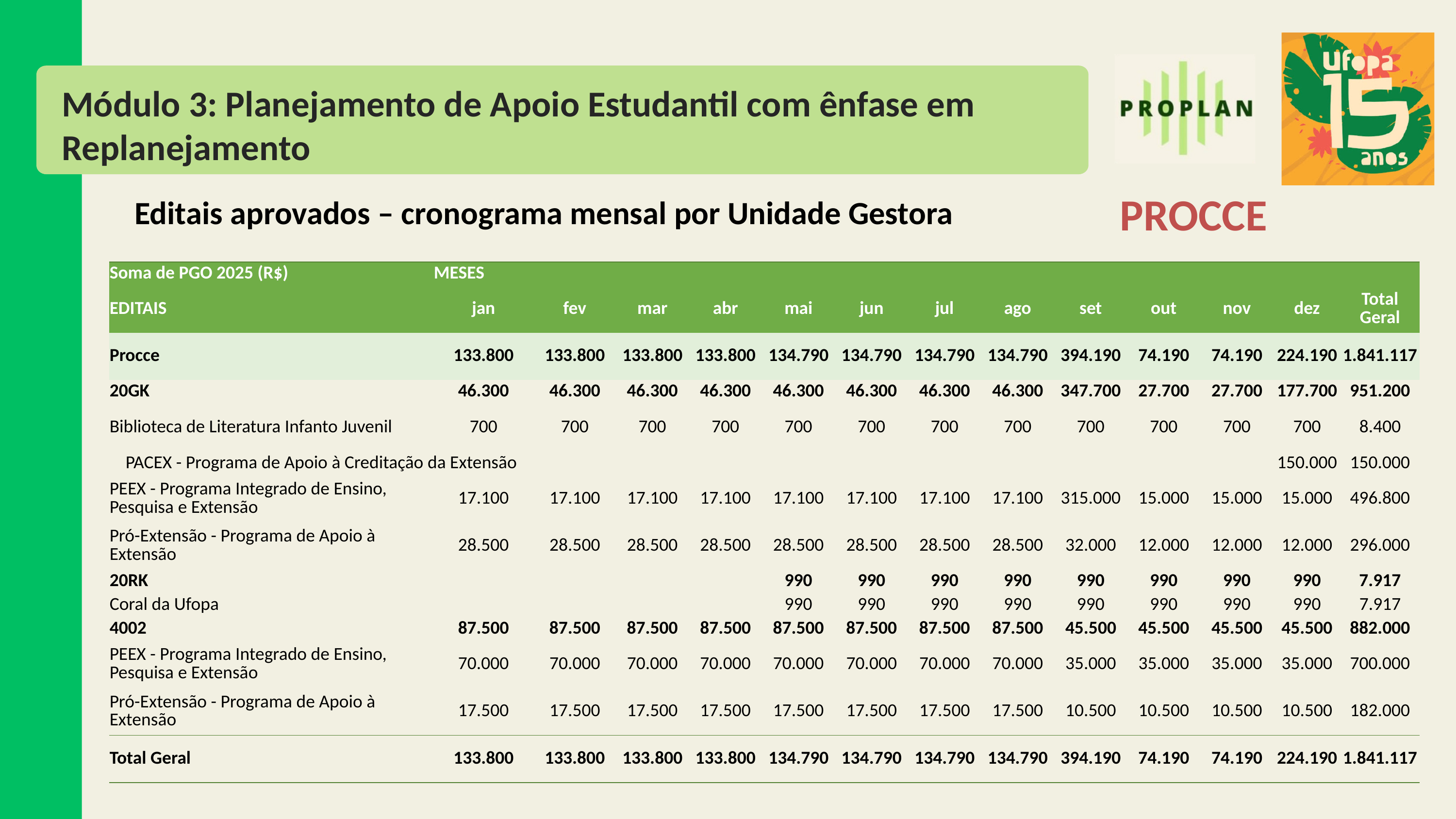

Módulo 3: Planejamento de Apoio Estudantil com ênfase em Replanejamento
PROCCE
Editais aprovados – cronograma mensal por Unidade Gestora
| Soma de PGO 2025 (R$) | MESES |  |  |  |  |  |  |  |  |  |  |  |  |
| --- | --- | --- | --- | --- | --- | --- | --- | --- | --- | --- | --- | --- | --- |
| EDITAIS | jan | fev | mar | abr | mai | jun | jul | ago | set | out | nov | dez | Total Geral |
| Procce | 133.800 | 133.800 | 133.800 | 133.800 | 134.790 | 134.790 | 134.790 | 134.790 | 394.190 | 74.190 | 74.190 | 224.190 | 1.841.117 |
| 20GK | 46.300 | 46.300 | 46.300 | 46.300 | 46.300 | 46.300 | 46.300 | 46.300 | 347.700 | 27.700 | 27.700 | 177.700 | 951.200 |
| Biblioteca de Literatura Infanto Juvenil | 700 | 700 | 700 | 700 | 700 | 700 | 700 | 700 | 700 | 700 | 700 | 700 | 8.400 |
| PACEX - Programa de Apoio à Creditação da Extensão |  |  |  |  |  |  |  |  |  |  |  | 150.000 | 150.000 |
| PEEX - Programa Integrado de Ensino, Pesquisa e Extensão | 17.100 | 17.100 | 17.100 | 17.100 | 17.100 | 17.100 | 17.100 | 17.100 | 315.000 | 15.000 | 15.000 | 15.000 | 496.800 |
| Pró-Extensão - Programa de Apoio à Extensão | 28.500 | 28.500 | 28.500 | 28.500 | 28.500 | 28.500 | 28.500 | 28.500 | 32.000 | 12.000 | 12.000 | 12.000 | 296.000 |
| 20RK |  |  |  |  | 990 | 990 | 990 | 990 | 990 | 990 | 990 | 990 | 7.917 |
| Coral da Ufopa |  |  |  |  | 990 | 990 | 990 | 990 | 990 | 990 | 990 | 990 | 7.917 |
| 4002 | 87.500 | 87.500 | 87.500 | 87.500 | 87.500 | 87.500 | 87.500 | 87.500 | 45.500 | 45.500 | 45.500 | 45.500 | 882.000 |
| PEEX - Programa Integrado de Ensino, Pesquisa e Extensão | 70.000 | 70.000 | 70.000 | 70.000 | 70.000 | 70.000 | 70.000 | 70.000 | 35.000 | 35.000 | 35.000 | 35.000 | 700.000 |
| Pró-Extensão - Programa de Apoio à Extensão | 17.500 | 17.500 | 17.500 | 17.500 | 17.500 | 17.500 | 17.500 | 17.500 | 10.500 | 10.500 | 10.500 | 10.500 | 182.000 |
| Total Geral | 133.800 | 133.800 | 133.800 | 133.800 | 134.790 | 134.790 | 134.790 | 134.790 | 394.190 | 74.190 | 74.190 | 224.190 | 1.841.117 |